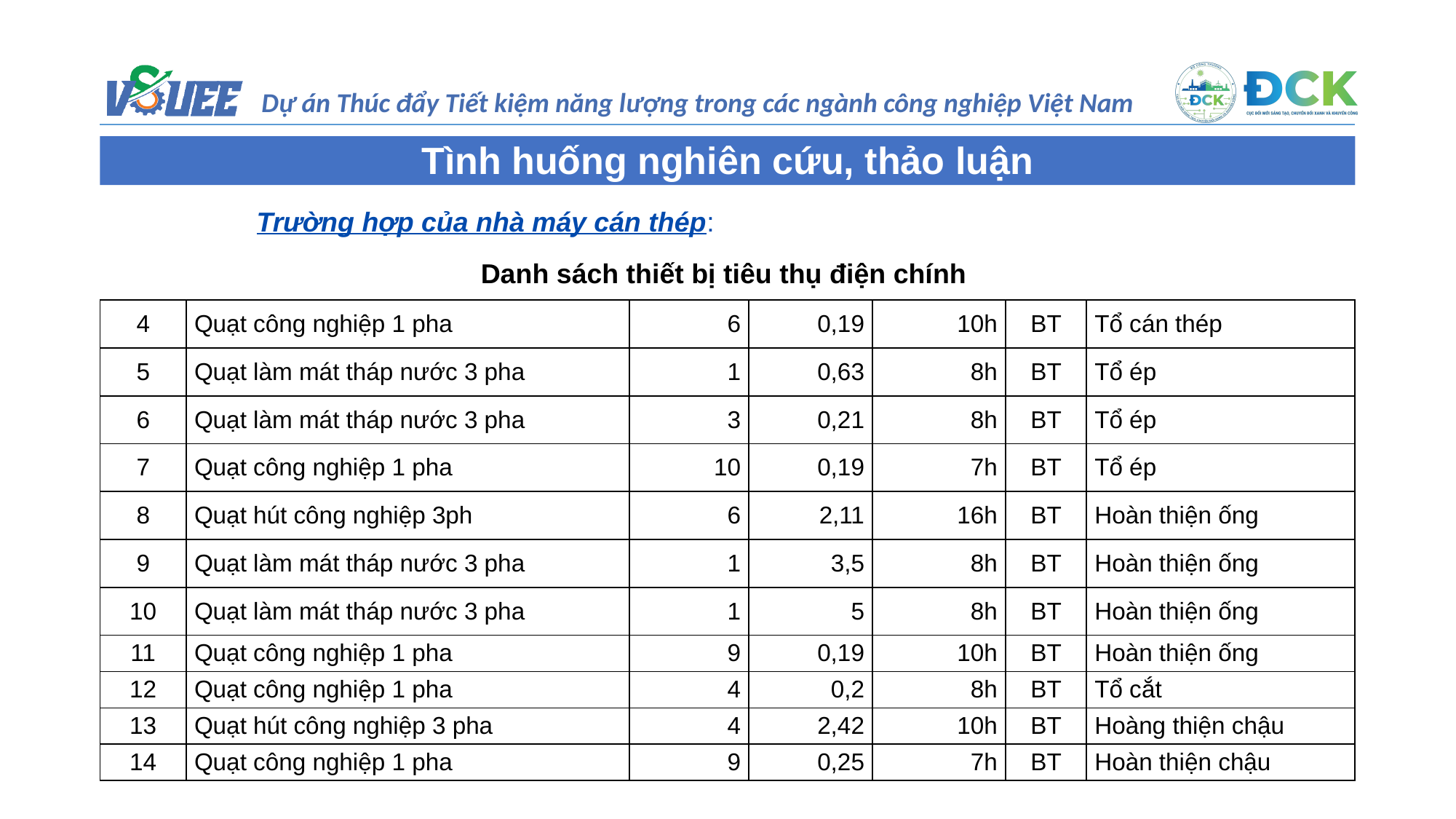

Tình huống nghiên cứu, thảo luận
Trường hợp của nhà máy cán thép:
Danh sách thiết bị tiêu thụ điện chính
| 4 | Quạt công nghiệp 1 pha | 6 | 0,19 | 10h | BT | Tổ cán thép |
| --- | --- | --- | --- | --- | --- | --- |
| 5 | Quạt làm mát tháp nước 3 pha | 1 | 0,63 | 8h | BT | Tổ ép |
| 6 | Quạt làm mát tháp nước 3 pha | 3 | 0,21 | 8h | BT | Tổ ép |
| 7 | Quạt công nghiệp 1 pha | 10 | 0,19 | 7h | BT | Tổ ép |
| 8 | Quạt hút công nghiệp 3ph | 6 | 2,11 | 16h | BT | Hoàn thiện ống |
| 9 | Quạt làm mát tháp nước 3 pha | 1 | 3,5 | 8h | BT | Hoàn thiện ống |
| 10 | Quạt làm mát tháp nước 3 pha | 1 | 5 | 8h | BT | Hoàn thiện ống |
| 11 | Quạt công nghiệp 1 pha | 9 | 0,19 | 10h | BT | Hoàn thiện ống |
| 12 | Quạt công nghiệp 1 pha | 4 | 0,2 | 8h | BT | Tổ cắt |
| 13 | Quạt hút công nghiệp 3 pha | 4 | 2,42 | 10h | BT | Hoàng thiện chậu |
| 14 | Quạt công nghiệp 1 pha | 9 | 0,25 | 7h | BT | Hoàn thiện chậu |